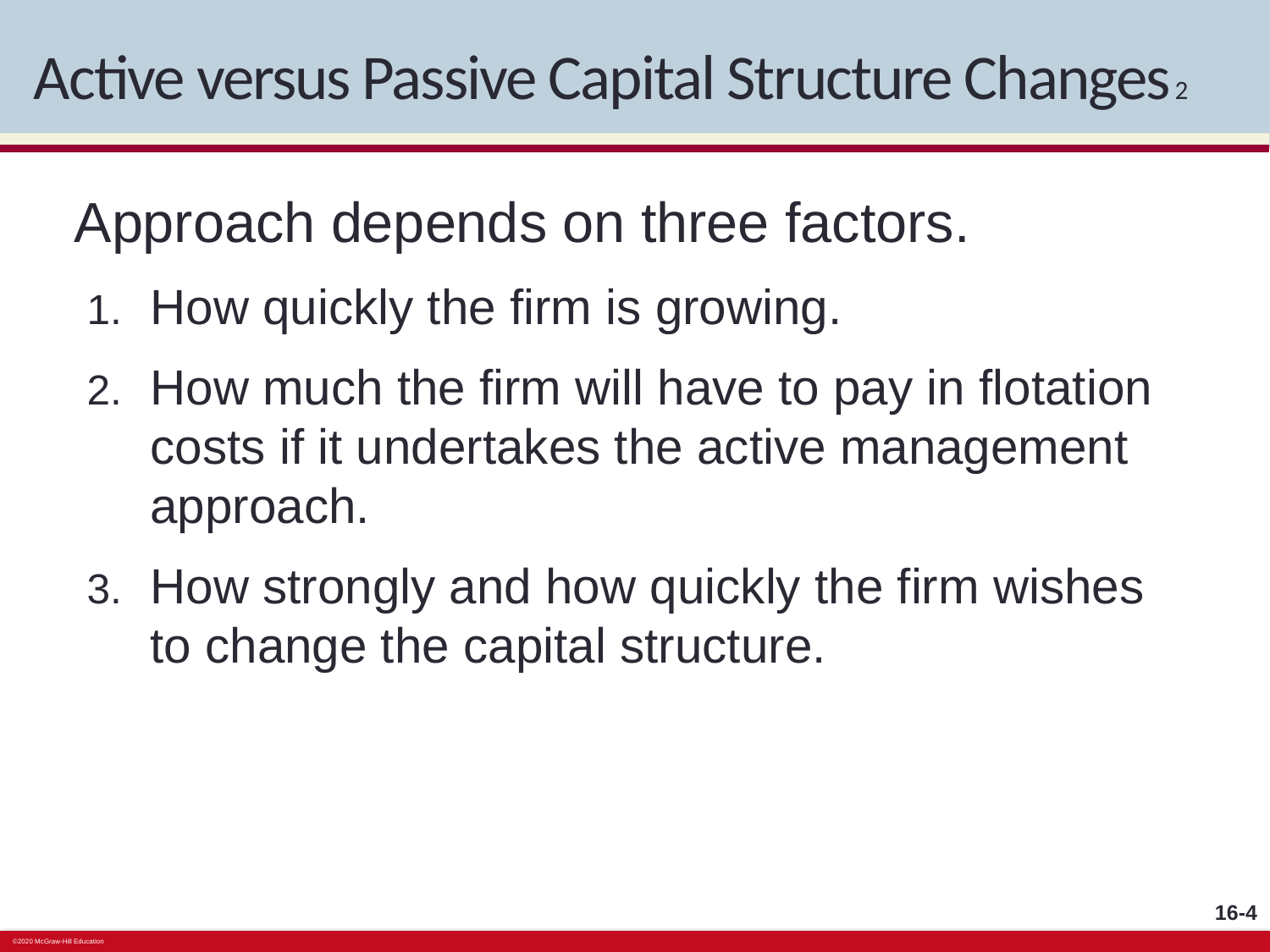

# Active versus Passive Capital Structure Changes 2
Approach depends on three factors.
How quickly the firm is growing.
How much the firm will have to pay in flotation costs if it undertakes the active management approach.
How strongly and how quickly the firm wishes to change the capital structure.